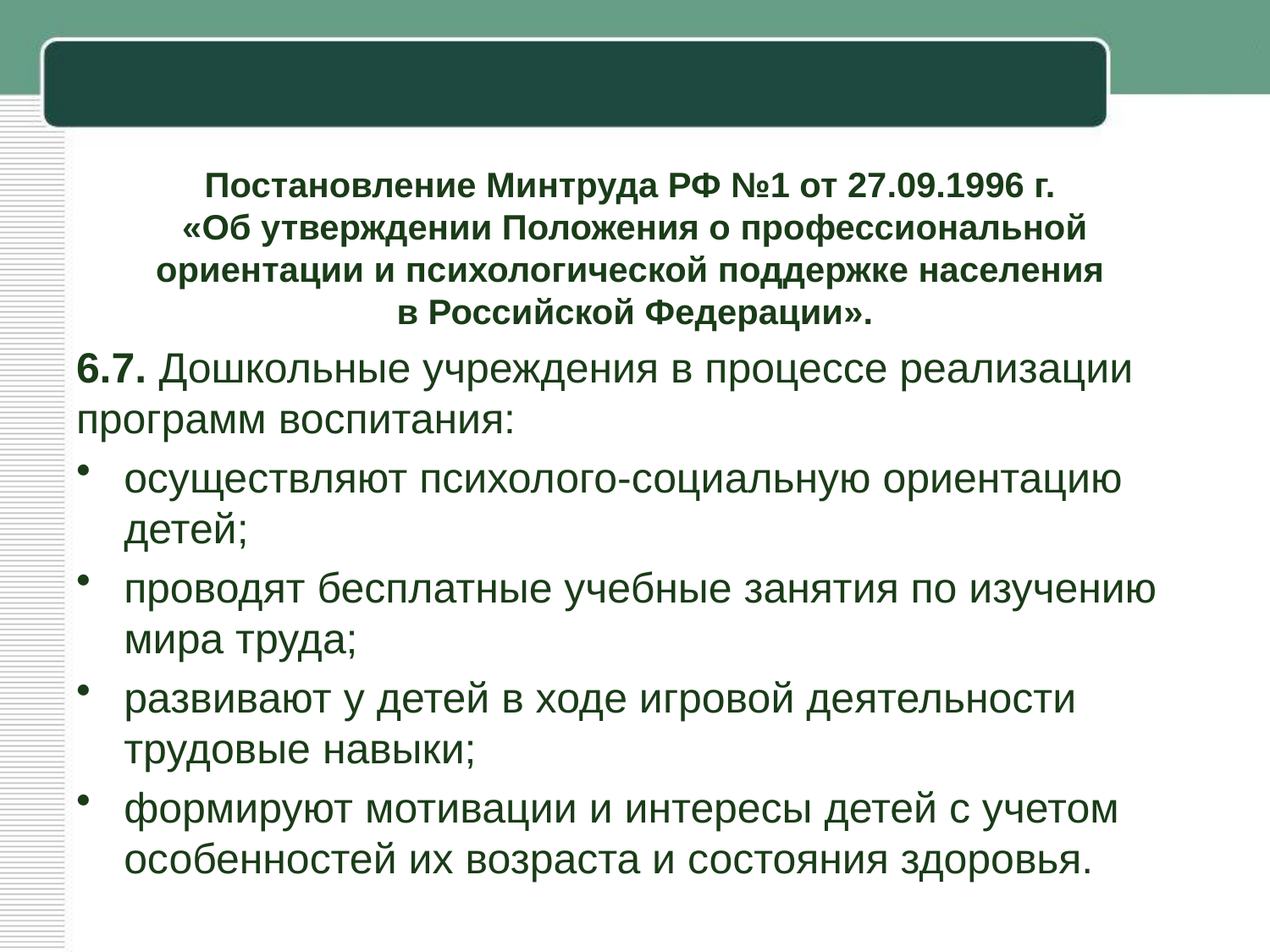

#
Постановление Минтруда РФ №1 от 27.09.1996 г.
«Об утверждении Положения о профессиональной ориентации и психологической поддержке населения
в Российской Федерации».
6.7. Дошкольные учреждения в процессе реализации программ воспитания:
осуществляют психолого-социальную ориентацию детей;
проводят бесплатные учебные занятия по изучению мира труда;
развивают у детей в ходе игровой деятельности трудовые навыки;
формируют мотивации и интересы детей с учетом особенностей их возраста и состояния здоровья.